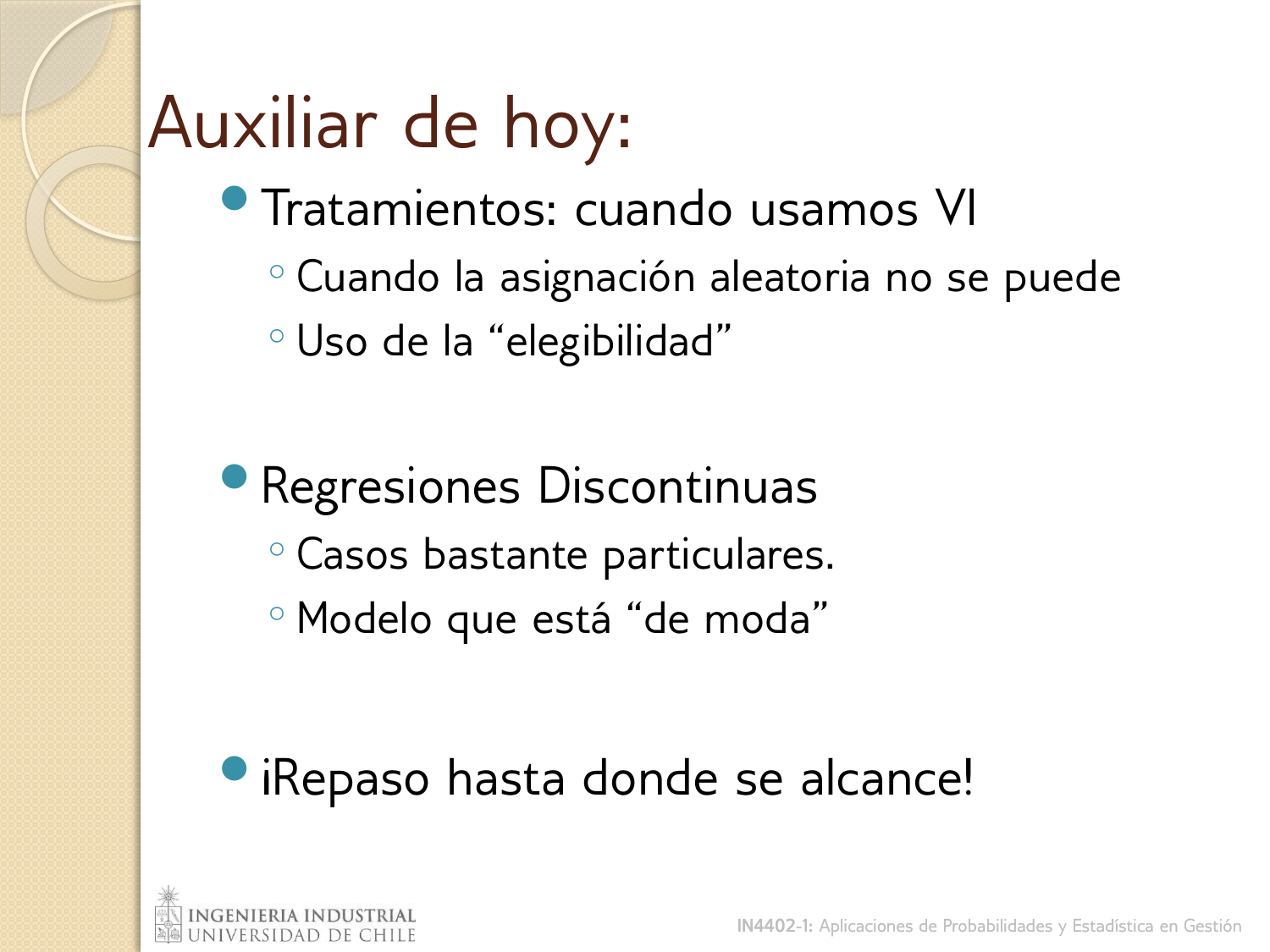

# Auxiliar de hoy:
Tratamientos: cuando usamos VI
Cuando la asignación aleatoria no se puede
Uso de la “elegibilidad”

Regresiones Discontinuas
Casos bastante particulares.
Modelo que está “de moda”

¡Repaso hasta donde se alcance!
IN4402-1: Aplicaciones de Probabilidades y Estadística en Gestión